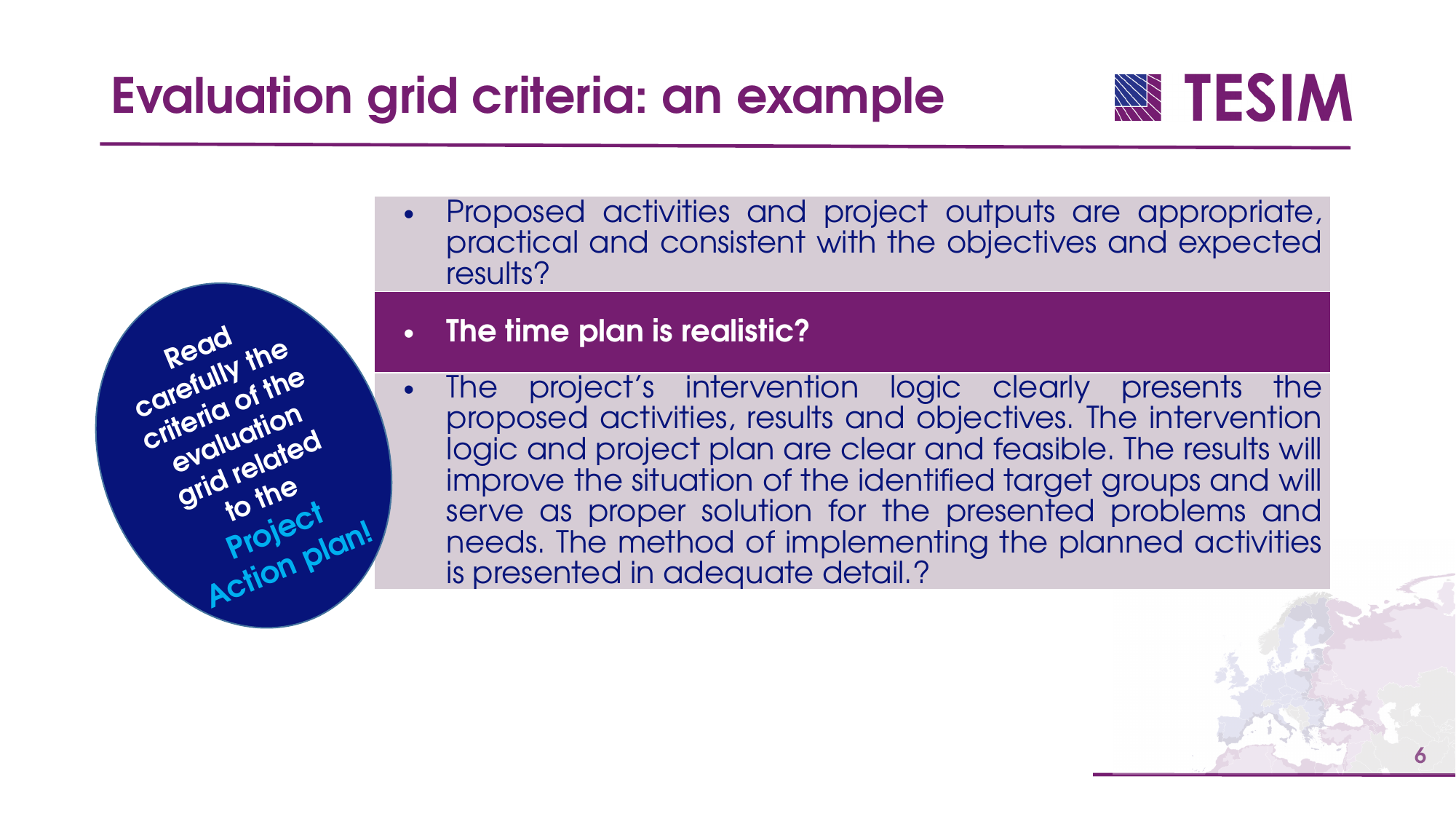

Evaluation grid criteria: an example
| Proposed activities and project outputs are appropriate, practical and consistent with the objectives and expected results? |
| --- |
| The time plan is realistic? |
| The project’s intervention logic clearly presents the proposed activities, results and objectives. The intervention logic and project plan are clear and feasible. The results will improve the situation of the identified target groups and will serve as proper solution for the presented problems and needs. The method of implementing the planned activities is presented in adequate detail.? |
Read carefully the criteria of the evaluation grid related to the Project Action plan!